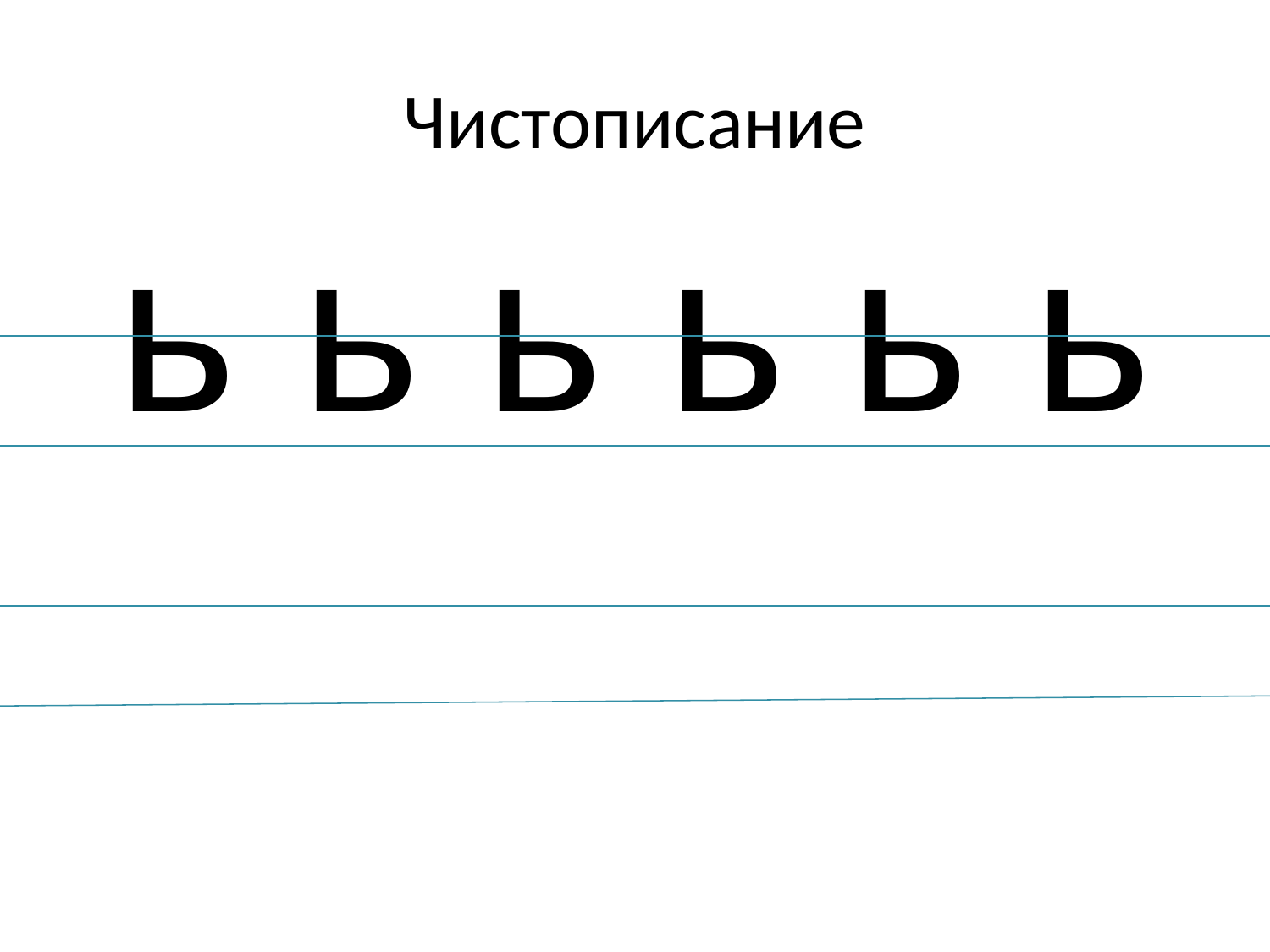

# Чистописание
ь ь ь ь ь ь